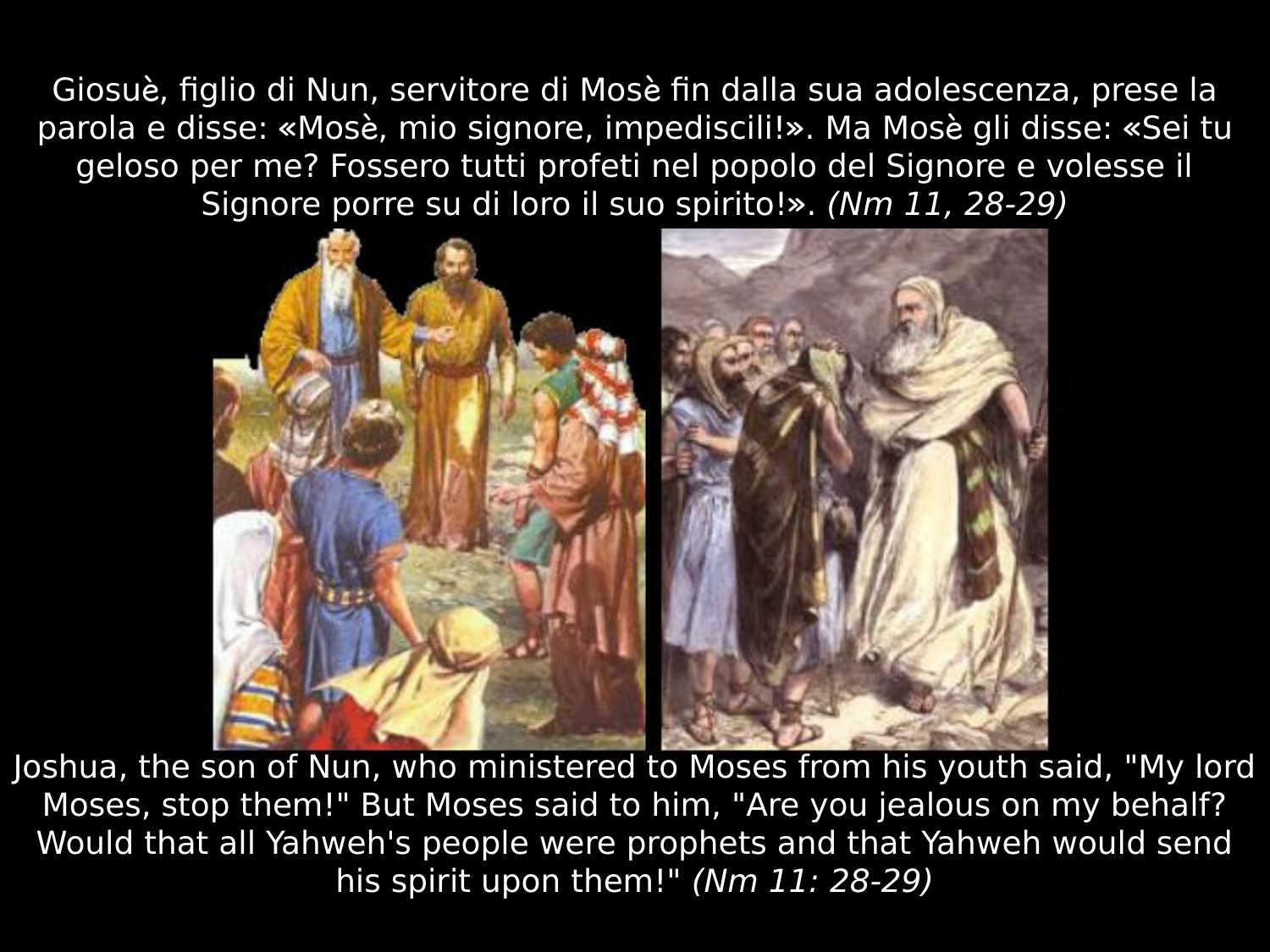

Giosuè, figlio di Nun, servitore di Mosè fin dalla sua adolescenza, prese la parola e disse: «Mosè, mio signore, impediscili!». Ma Mosè gli disse: «Sei tu geloso per me? Fossero tutti profeti nel popolo del Signore e volesse il Signore porre su di loro il suo spirito!». (Nm 11, 28-29)
Joshua, the son of Nun, who ministered to Moses from his youth said, "My lord Moses, stop them!" But Moses said to him, "Are you jealous on my behalf? Would that all Yahweh's people were prophets and that Yahweh would send his spirit upon them!" (Nm 11: 28-29)